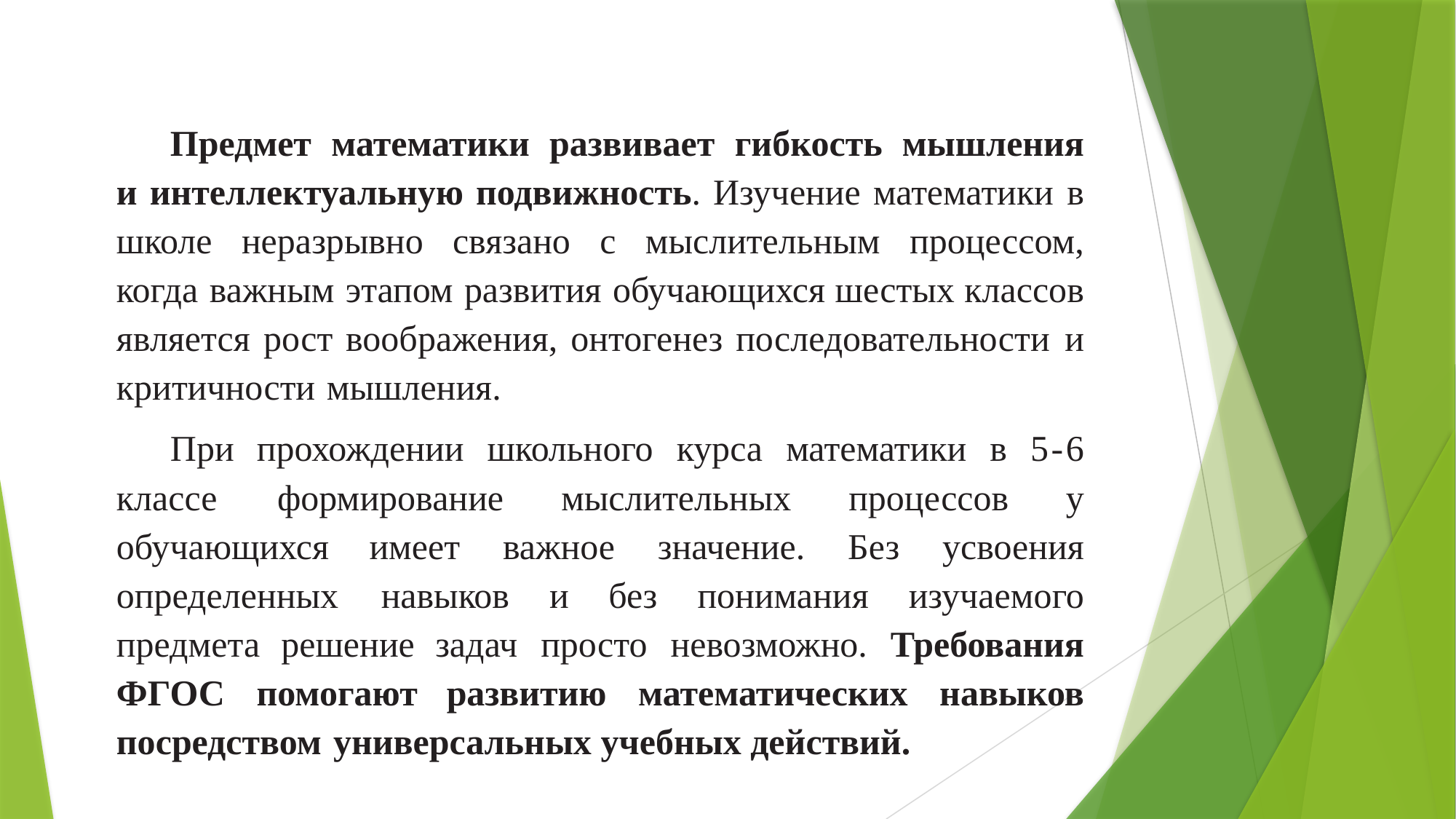

Предмет математики развивает гибкость мышления и интеллектуальную подвижность. Изучение математики в школе неразрывно связано с мыслительным процессом, когда важным этапом развития обучающихся шестых классов является рост воображения, онтогенез последовательности и критичности мышления.
При прохождении школьного курса математики в 5-6 классе формирование мыслительных процессов у обучающихся имеет важное значение. Без усвоения определенных навыков и без понимания изучаемого предмета решение задач просто невозможно. Требования ФГОС помогают развитию математических навыков посредством универсальных учебных действий.